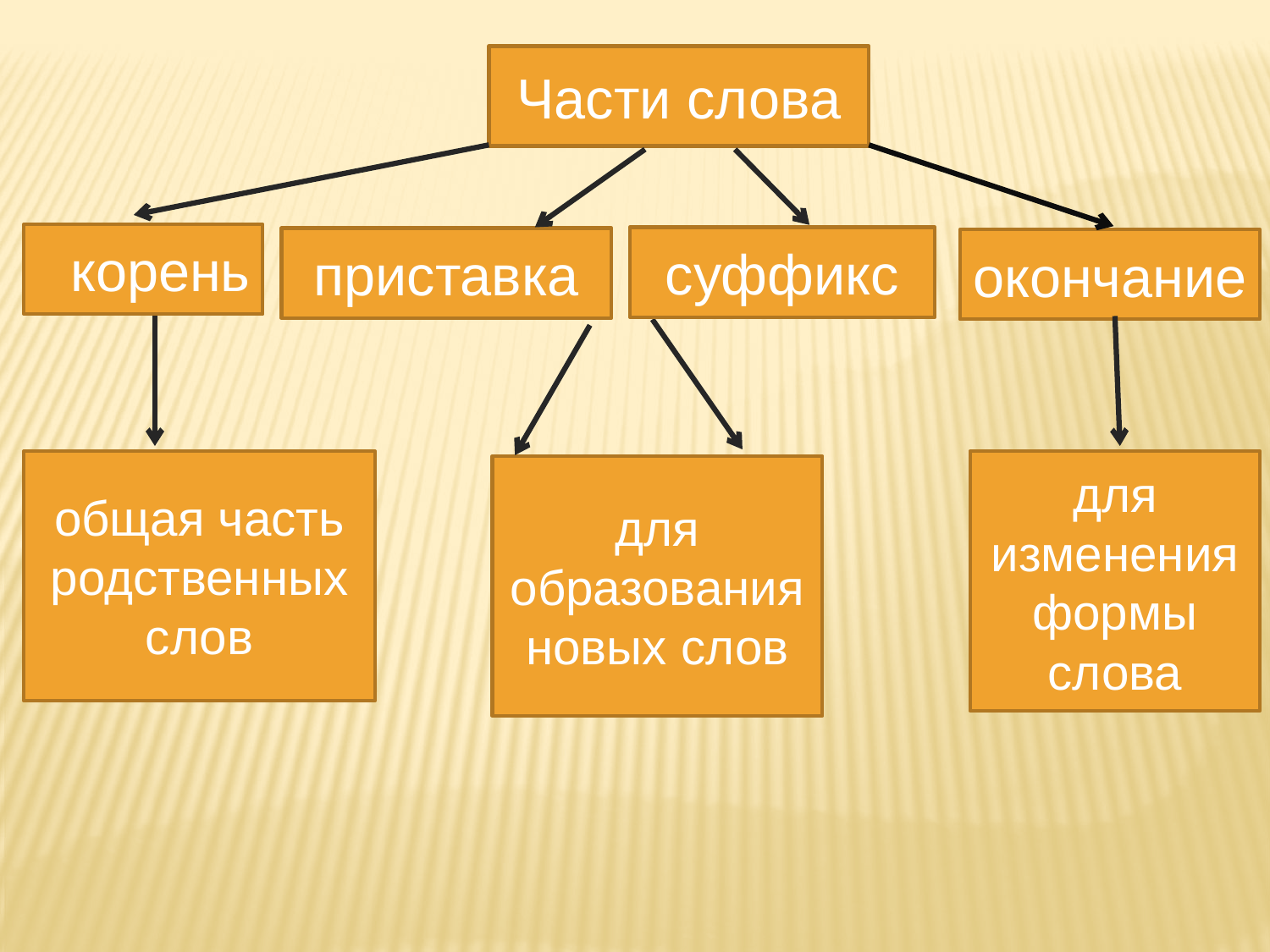

Части слова
корень
суффикс
приставка
окончание
общая часть родственных слов
для изменения формы слова
для образования новых слов